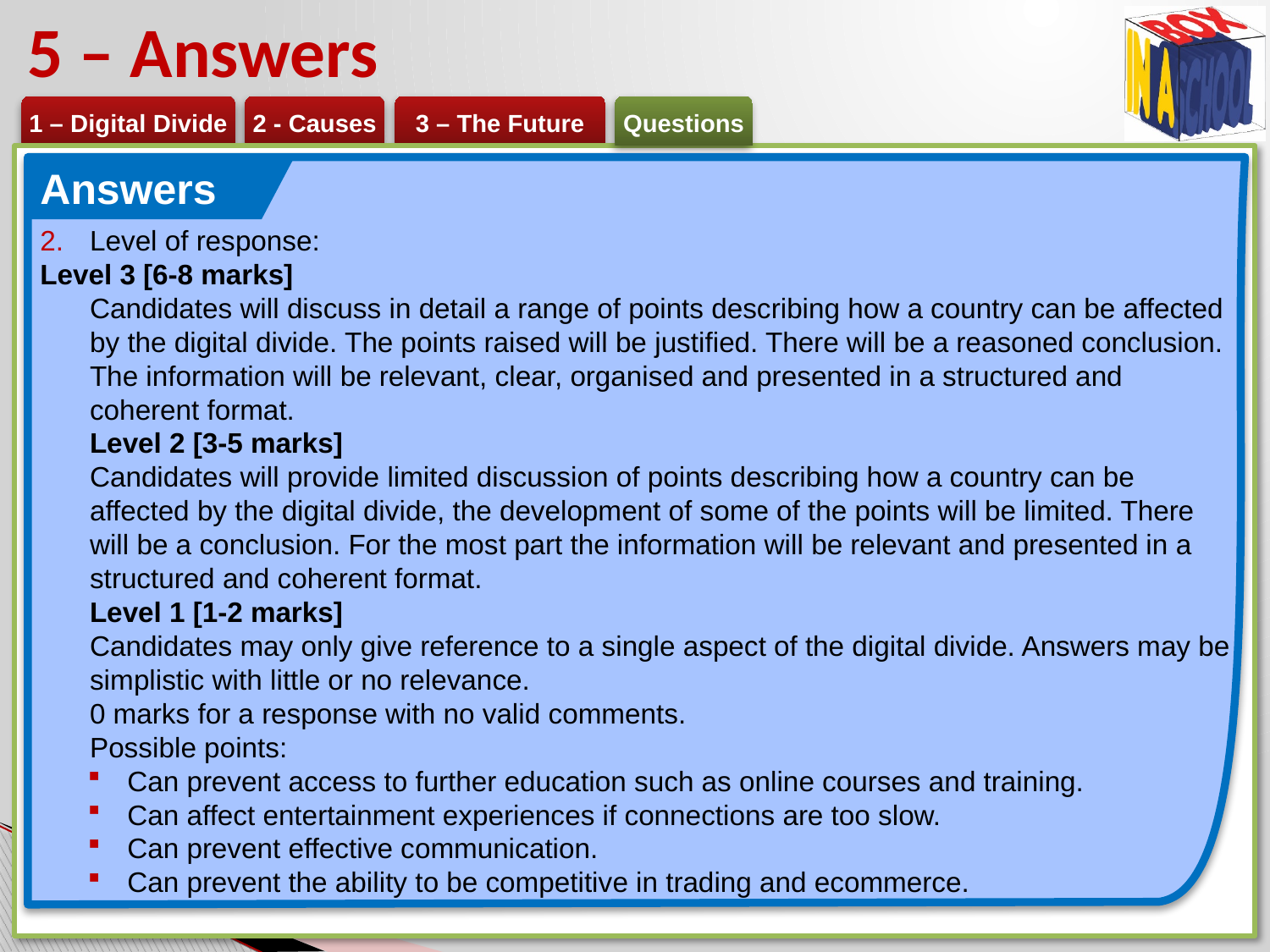

# 5 – Answers
Answers

Level of response:
Level 3 [6-8 marks]
Candidates will discuss in detail a range of points describing how a country can be affected by the digital divide. The points raised will be justified. There will be a reasoned conclusion. The information will be relevant, clear, organised and presented in a structured and coherent format.
Level 2 [3-5 marks]
Candidates will provide limited discussion of points describing how a country can be affected by the digital divide, the development of some of the points will be limited. There will be a conclusion. For the most part the information will be relevant and presented in a structured and coherent format.
Level 1 [1-2 marks]
Candidates may only give reference to a single aspect of the digital divide. Answers may be simplistic with little or no relevance.
0 marks for a response with no valid comments.
Possible points:
Can prevent access to further education such as online courses and training.
Can affect entertainment experiences if connections are too slow.
Can prevent effective communication.
Can prevent the ability to be competitive in trading and ecommerce.